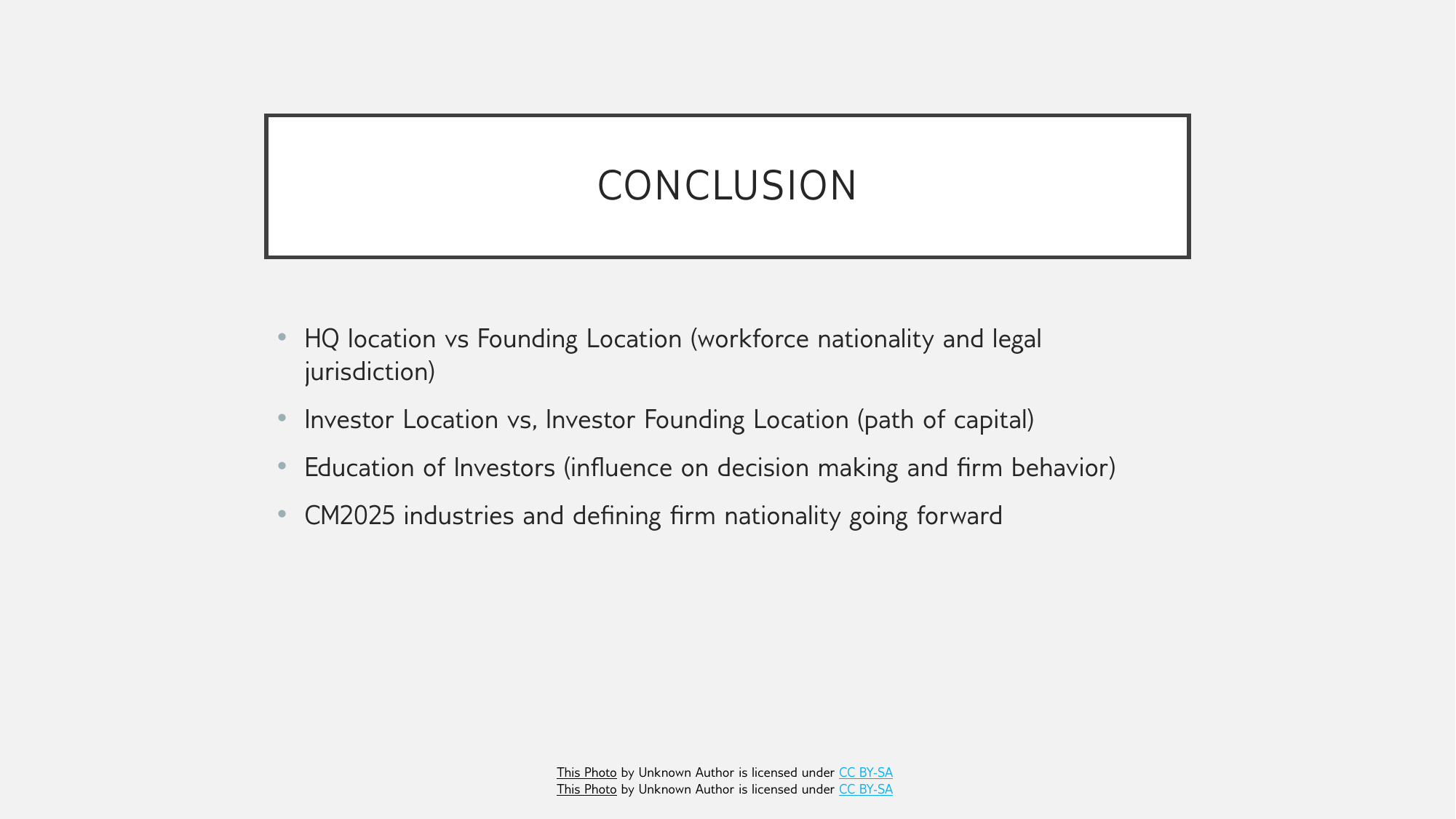

# Conclusion
HQ location vs Founding Location (workforce nationality and legal jurisdiction)
Investor Location vs, Investor Founding Location (path of capital)
Education of Investors (influence on decision making and firm behavior)
CM2025 industries and defining firm nationality going forward

This Photo by Unknown Author is licensed under CC BY-SA
This Photo by Unknown Author is licensed under CC BY-SA